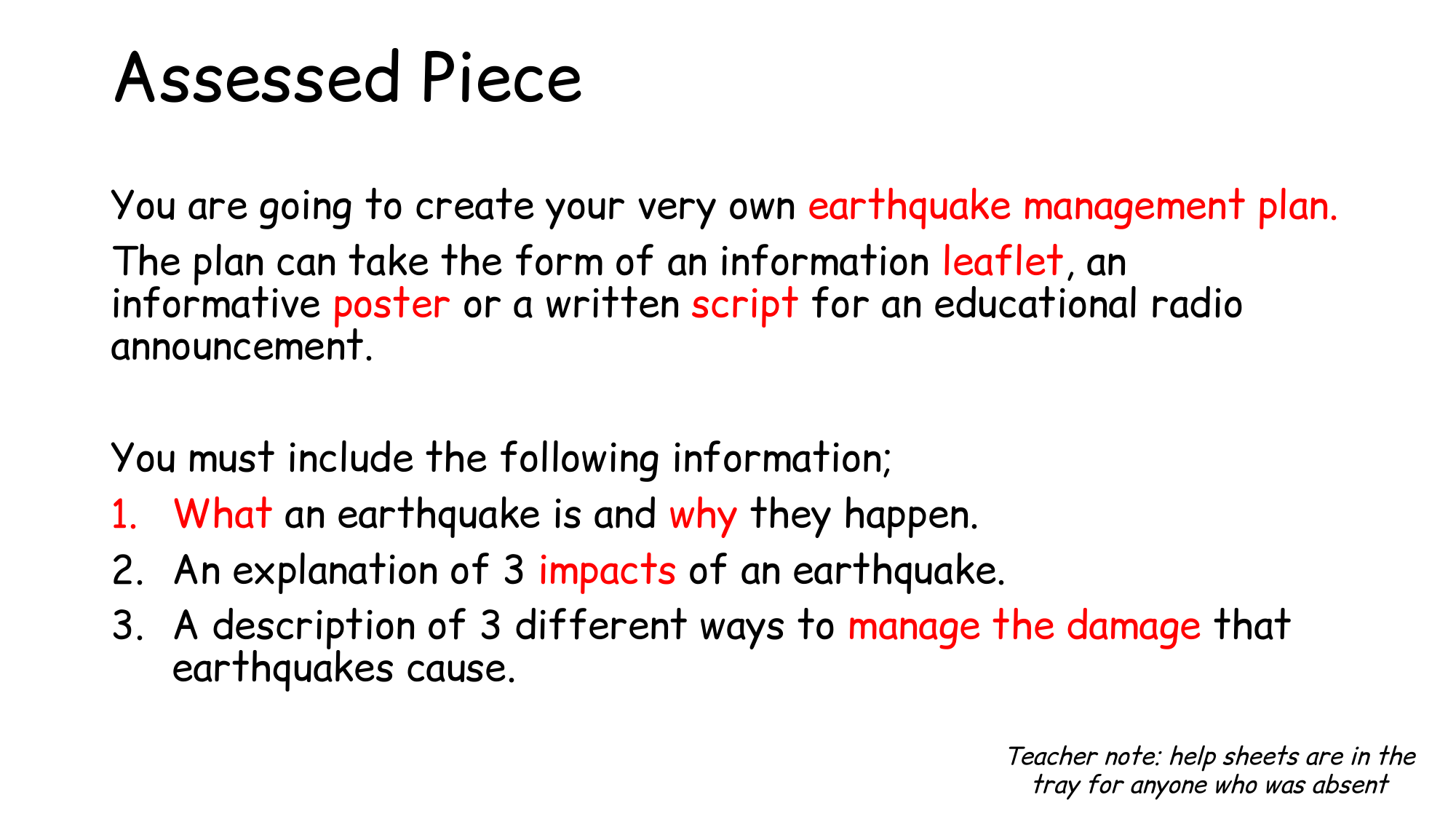

# Assessed Piece
You are going to create your very own earthquake management plan.
The plan can take the form of an information leaflet, an informative poster or a written script for an educational radio announcement.

You must include the following information;
What an earthquake is and why they happen.
An explanation of 3 impacts of an earthquake.
A description of 3 different ways to manage the damage that earthquakes cause.

Teacher note: help sheets are in the tray for anyone who was absent